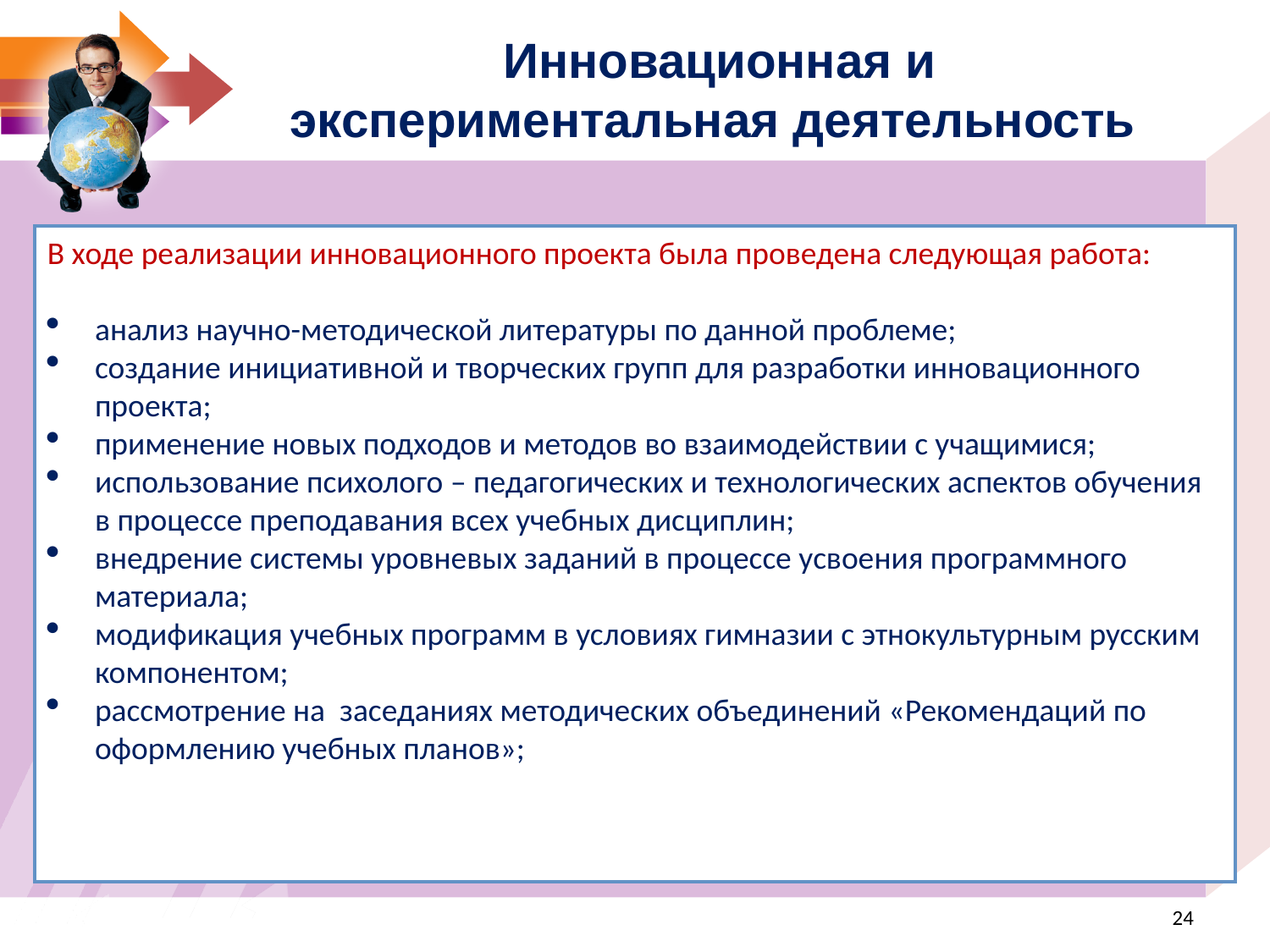

Инновационная и экспериментальная деятельность
В ходе реализации инновационного проекта была проведена следующая работа:

анализ научно-методической литературы по данной проблеме;
создание инициативной и творческих групп для разработки инновационного  проекта;
применение новых подходов и методов во взаимодействии с учащимися;
использование психолого – педагогических и технологических аспектов обучения в процессе преподавания всех учебных дисциплин;
внедрение системы уровневых заданий в процессе усвоения программного материала;
модификация учебных программ в условиях гимназии с этнокультурным русским  компонентом;
рассмотрение на  заседаниях методических объединений «Рекомендаций по оформлению учебных планов»;

24